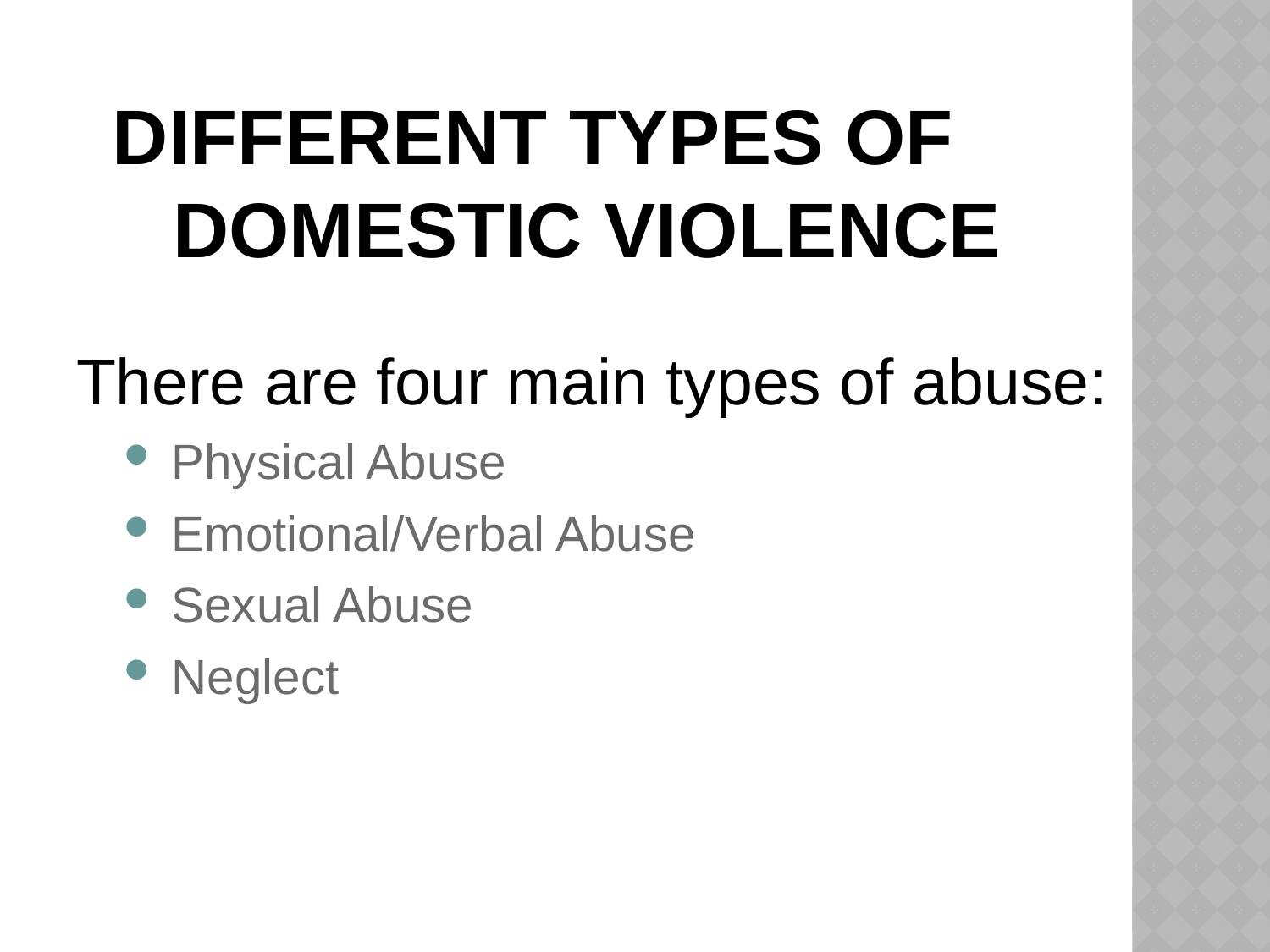

Different Types of      Domestic Violence

There are four main types of abuse:
Physical Abuse
Emotional/Verbal Abuse
Sexual Abuse
Neglect